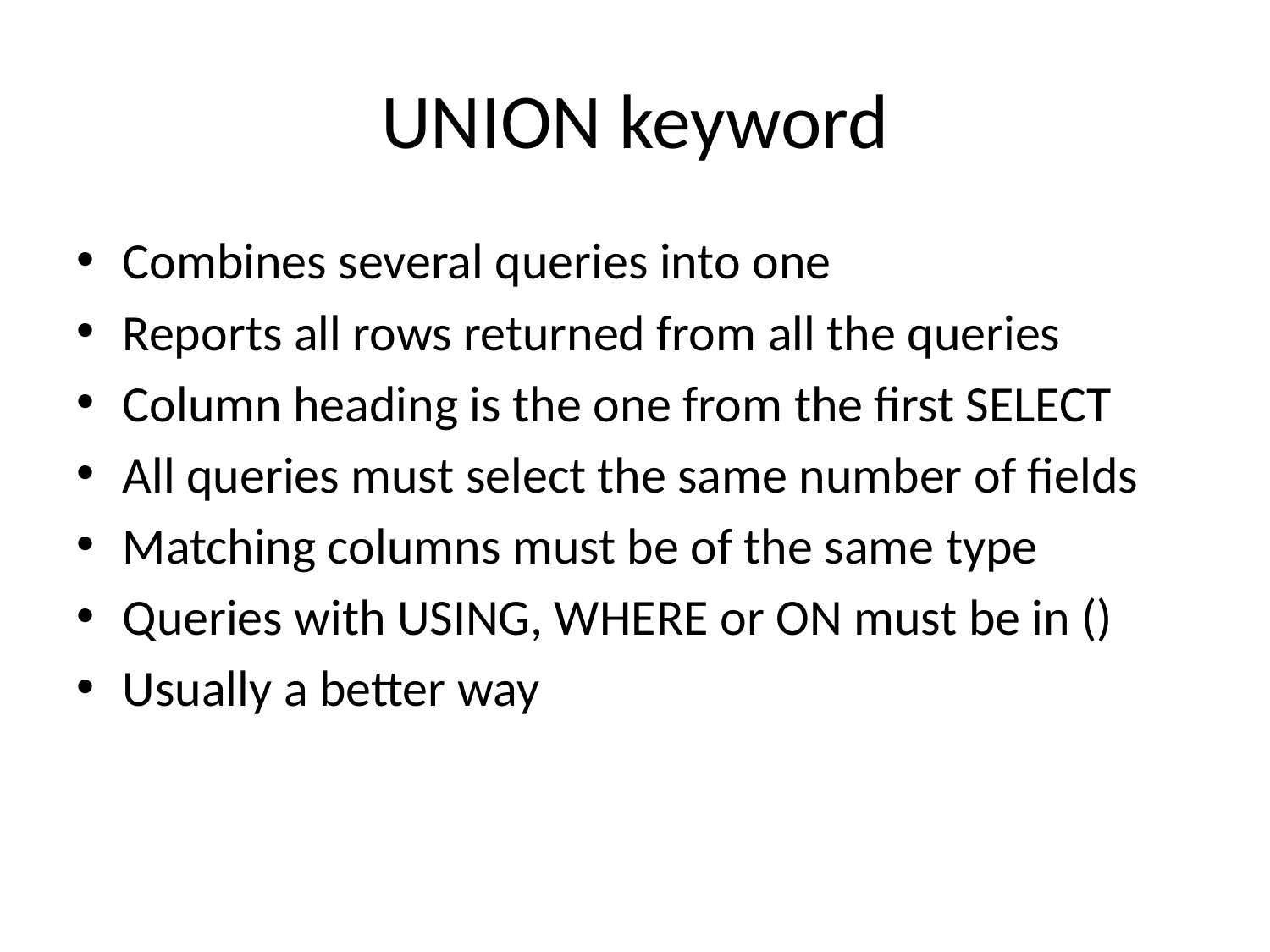

# UNION keyword
Combines several queries into one
Reports all rows returned from all the queries
Column heading is the one from the first SELECT
All queries must select the same number of fields
Matching columns must be of the same type
Queries with USING, WHERE or ON must be in ()
Usually a better way